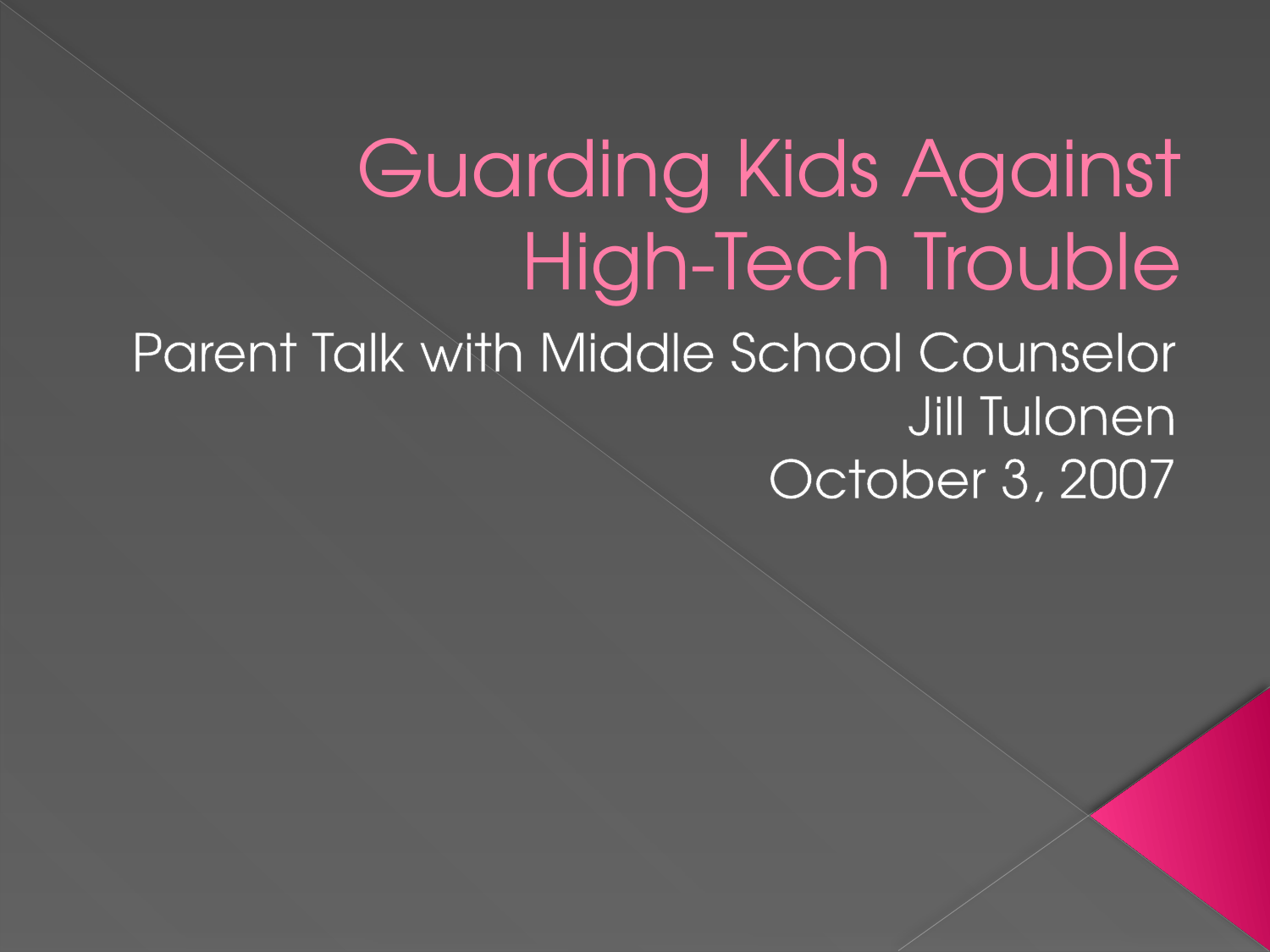

# Guarding Kids Against High-Tech Trouble
Parent Talk with Middle School Counselor Jill Tulonen
October 3, 2007